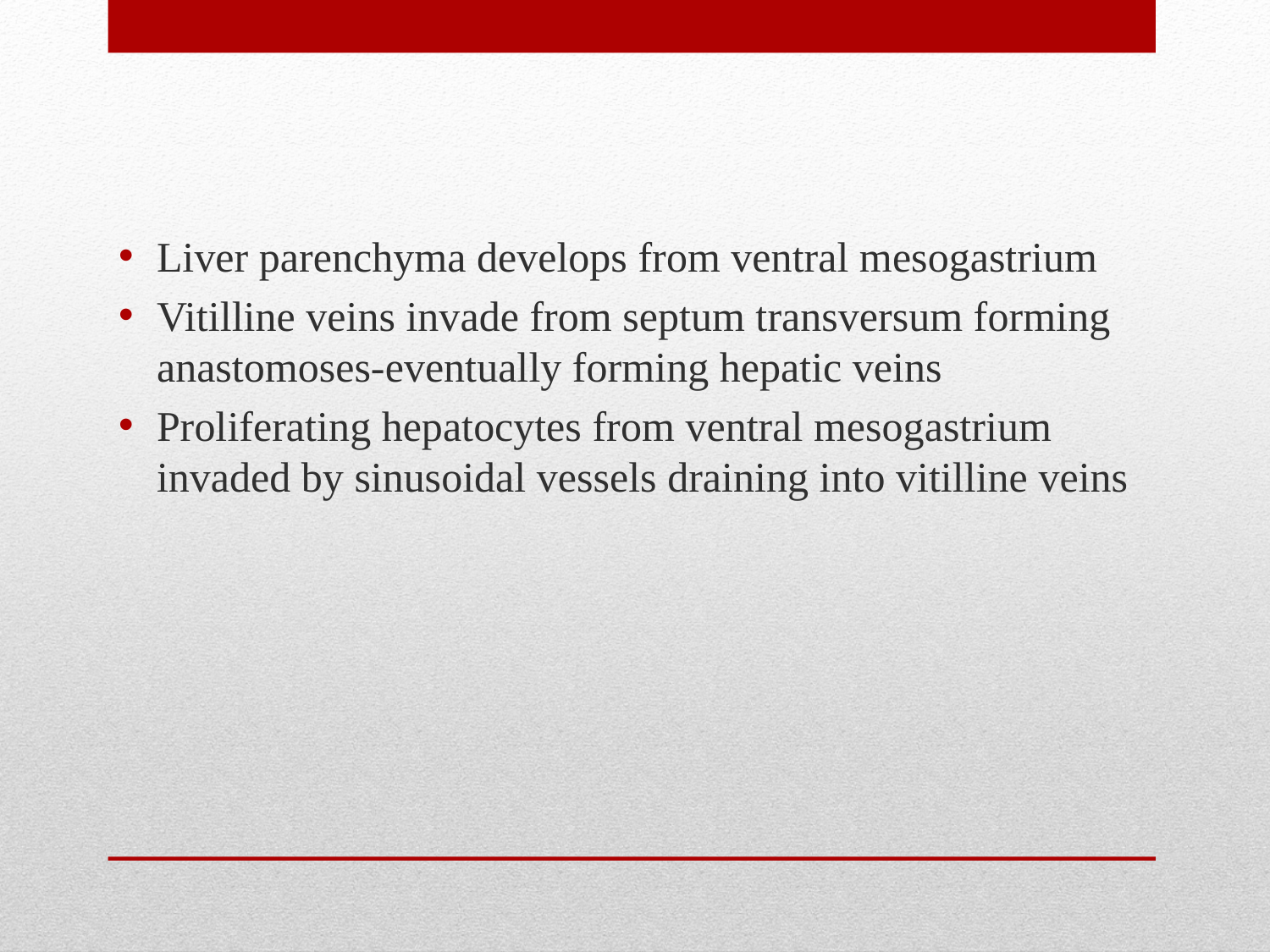

Liver parenchyma develops from ventral mesogastrium
Vitilline veins invade from septum transversum forming anastomoses-eventually forming hepatic veins
Proliferating hepatocytes from ventral mesogastrium invaded by sinusoidal vessels draining into vitilline veins
#